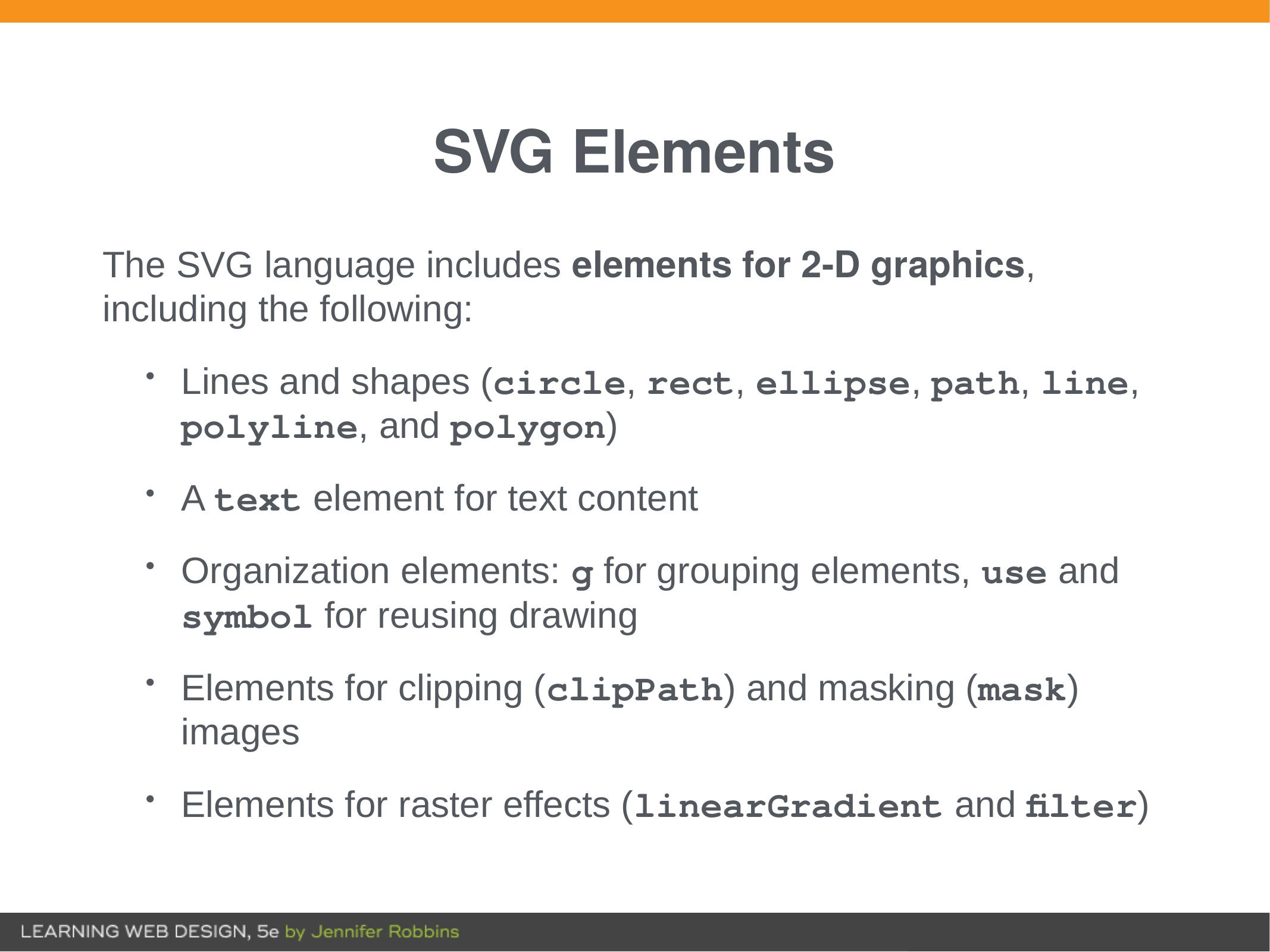

# SVG Elements
The SVG language includes elements for 2-D graphics, including the following:
Lines and shapes (circle, rect, ellipse, path, line, polyline, and polygon)
A text element for text content
Organization elements: g for grouping elements, use and symbol for reusing drawing
Elements for clipping (clipPath) and masking (mask) images
Elements for raster effects (linearGradient and filter)